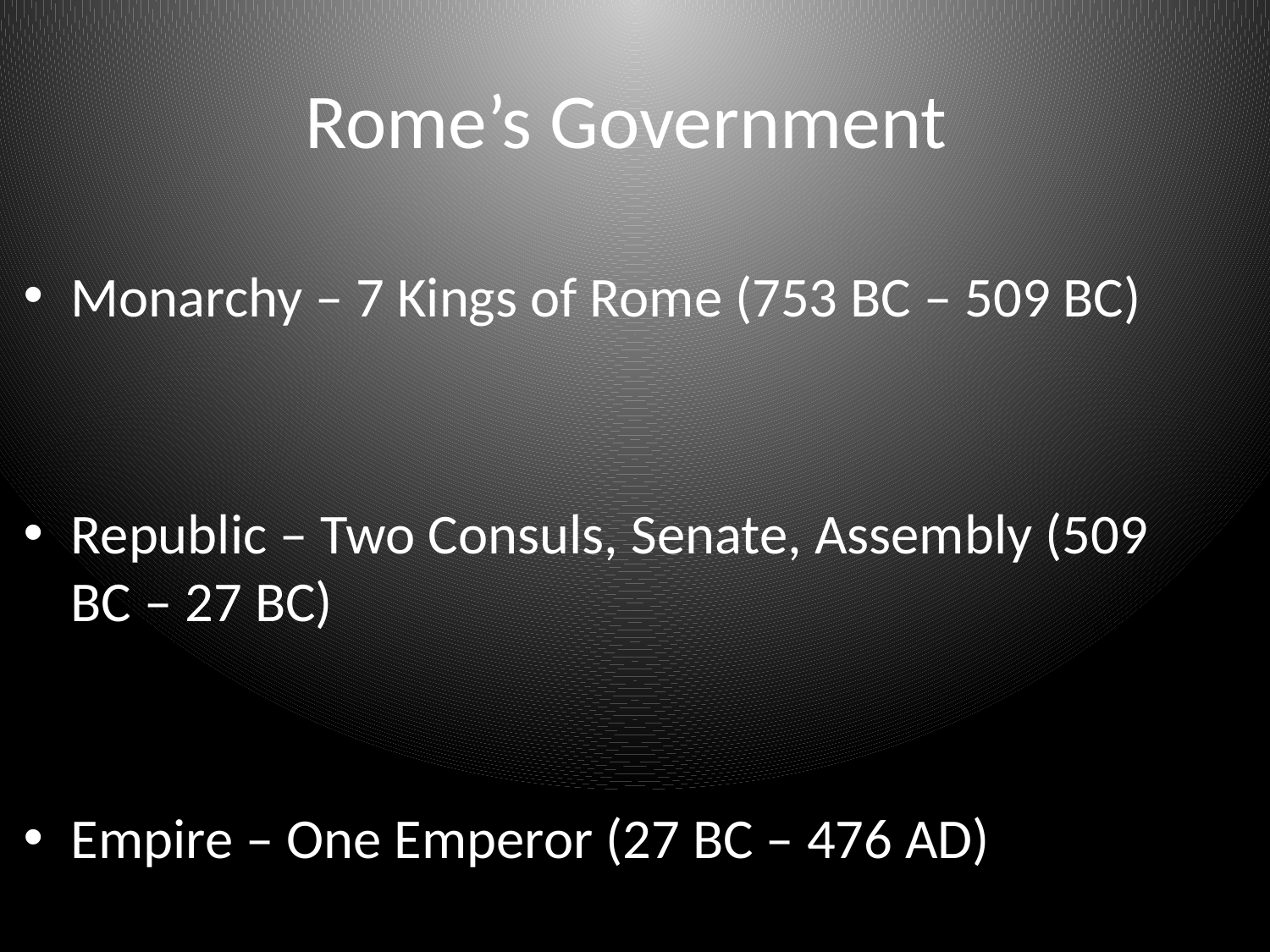

# Rome’s Government
Monarchy – 7 Kings of Rome (753 BC – 509 BC)

Republic – Two Consuls, Senate, Assembly (509 BC – 27 BC)

Empire – One Emperor (27 BC – 476 AD)